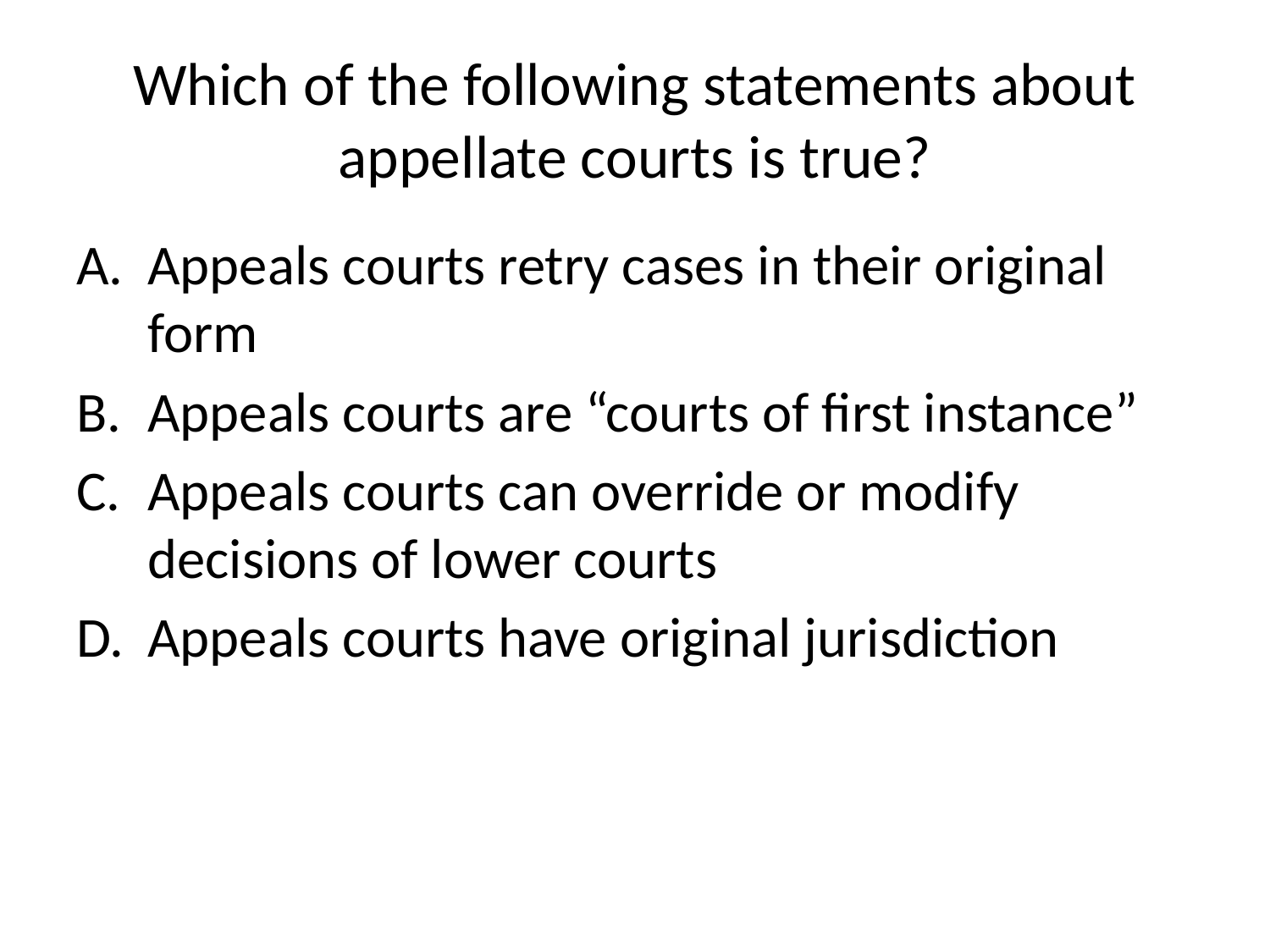

# Which of the following statements about appellate courts is true?
Appeals courts retry cases in their original form
Appeals courts are “courts of first instance”
Appeals courts can override or modify decisions of lower courts
Appeals courts have original jurisdiction